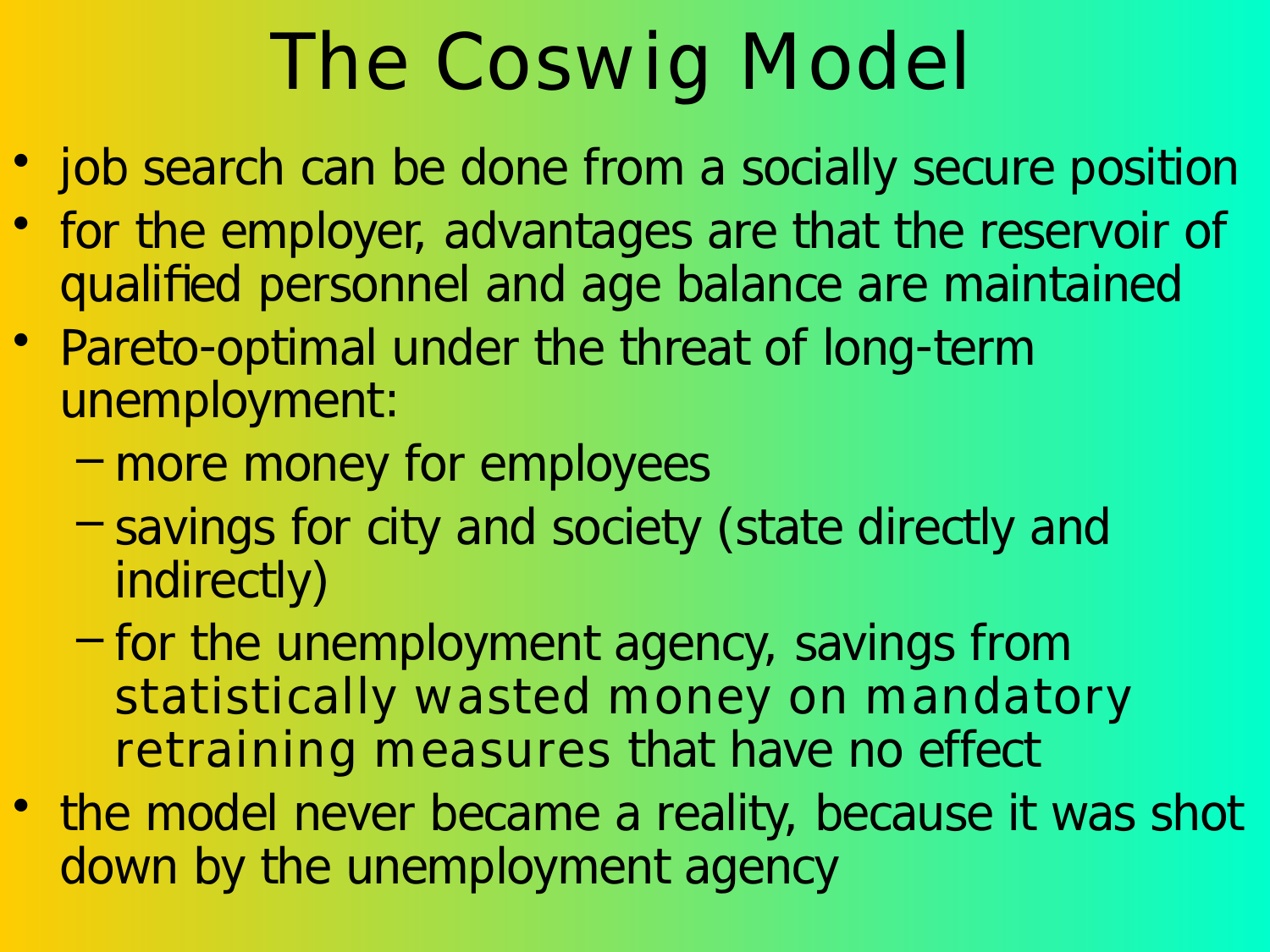

# The Coswig Model
job search can be done from a socially secure position
for the employer, advantages are that the reservoir of qualified personnel and age balance are maintained
Pareto-optimal under the threat of long-term unemployment:
more money for employees
savings for city and society (state directly and indirectly)
for the unemployment agency, savings from statistically wasted money on mandatory retraining measures that have no effect
the model never became a reality, because it was shot down by the unemployment agency